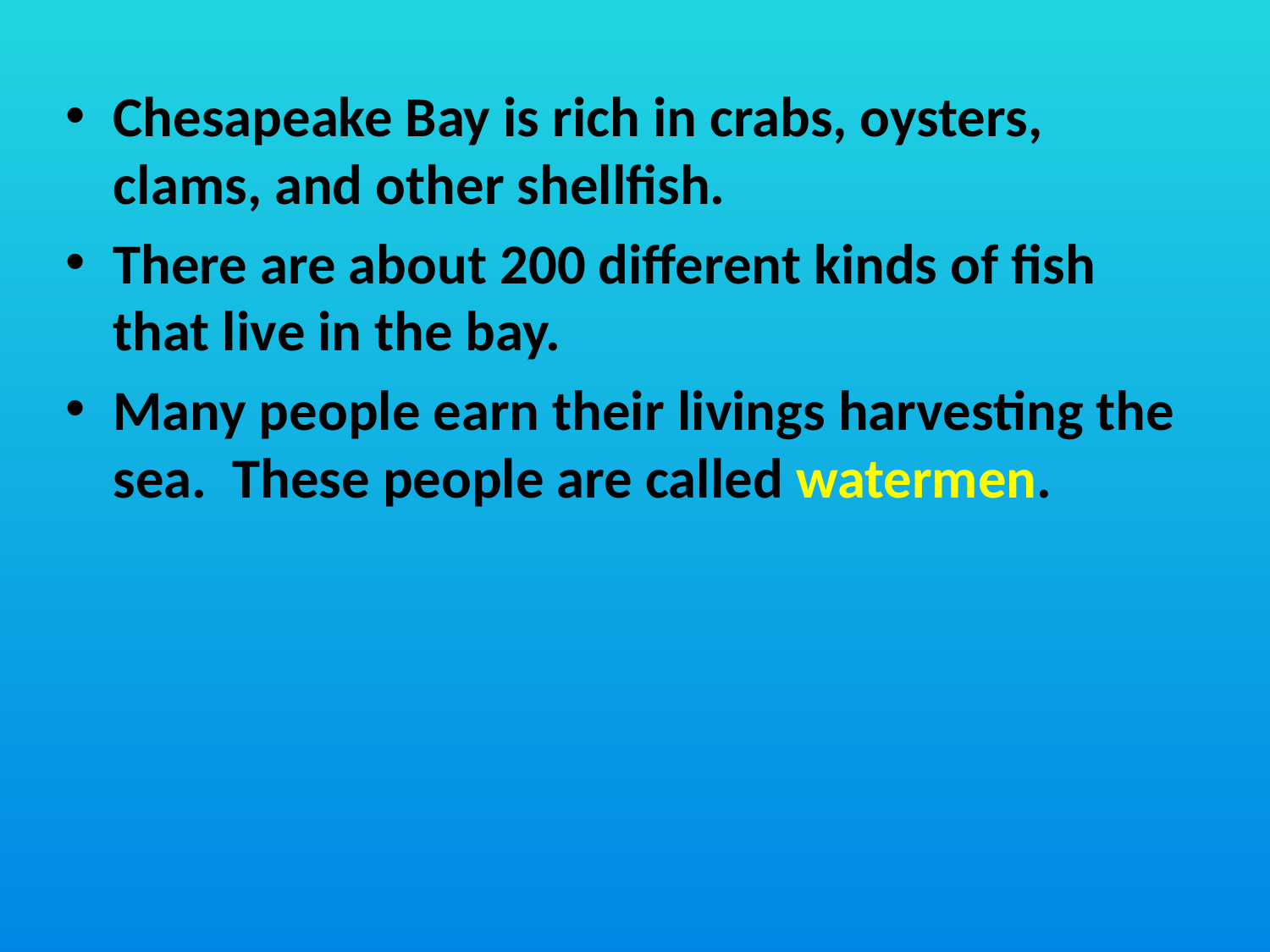

Chesapeake Bay is rich in crabs, oysters, clams, and other shellfish.
There are about 200 different kinds of fish that live in the bay.
Many people earn their livings harvesting the sea.  These people are called watermen.